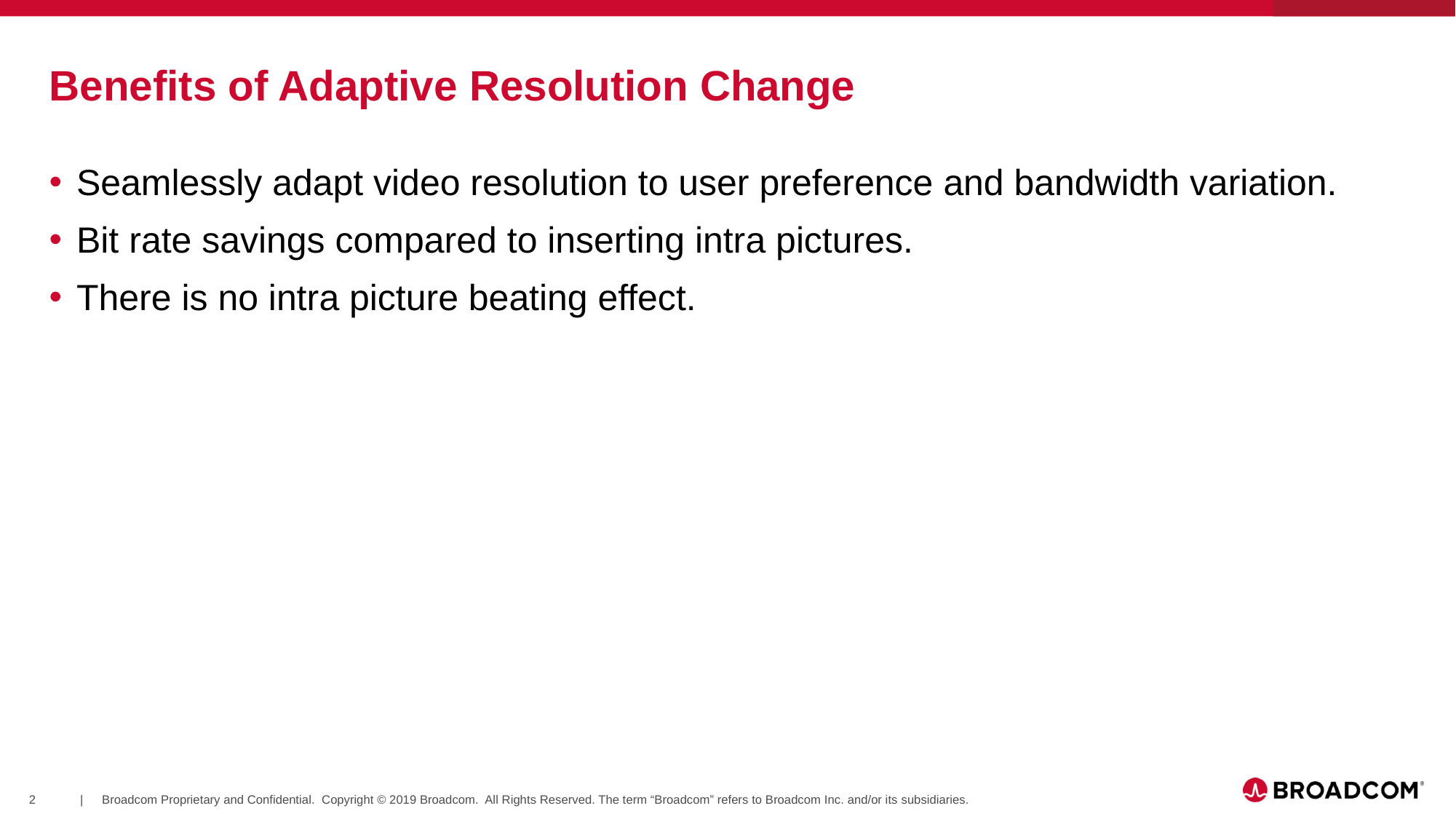

# Benefits of Adaptive Resolution Change
Seamlessly adapt video resolution to user preference and bandwidth variation.
Bit rate savings compared to inserting intra pictures.
There is no intra picture beating effect.